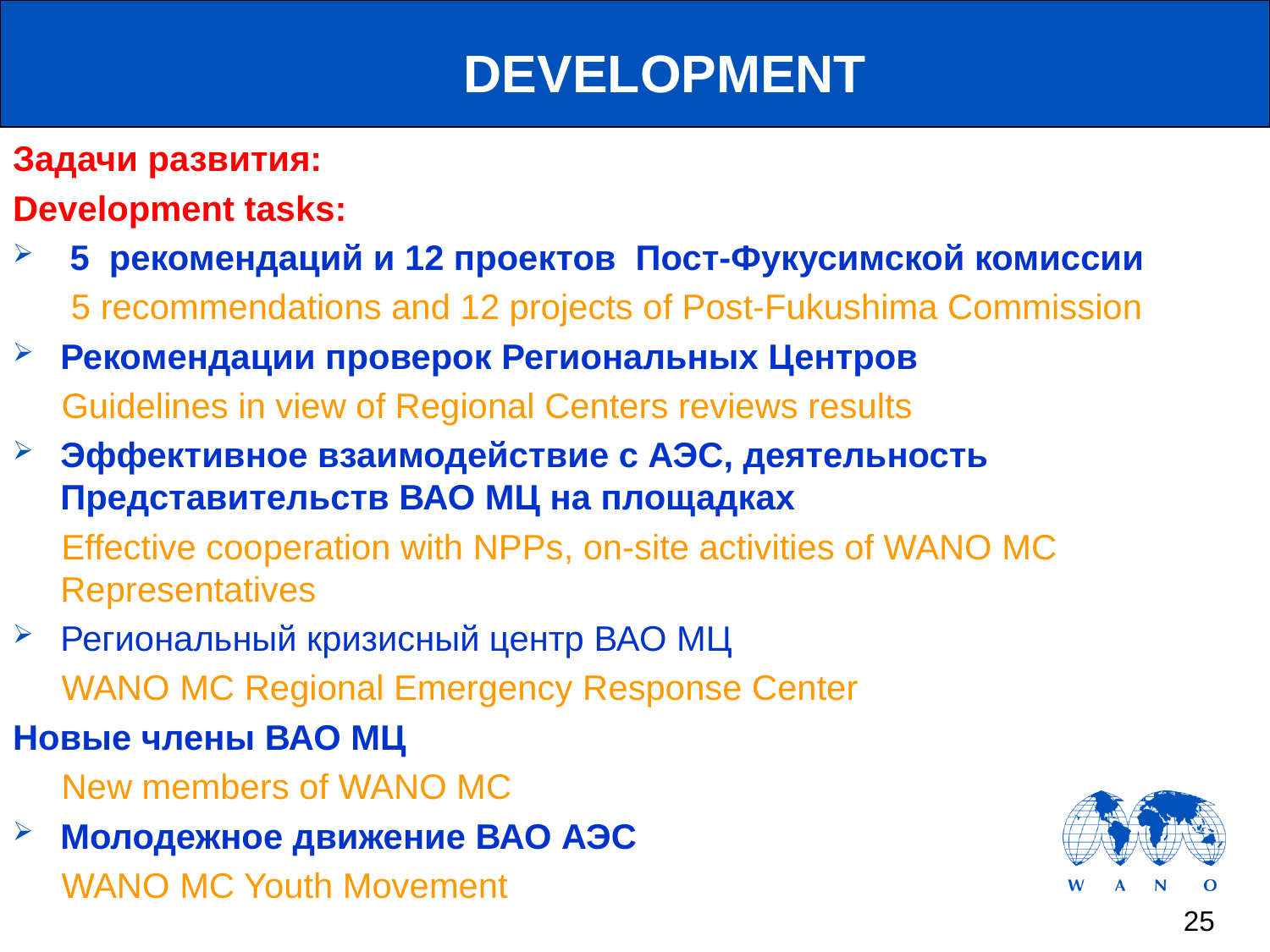

# DEVELOPMENT
Задачи развития:
Development tasks:
 5  рекомендаций и 12 проектов  Пост-Фукусимской комиссии
      5 recommendations and 12 projects of Post-Fukushima Commission
Рекомендации проверок Региональных Центров
     Guidelines in view of Regional Centers reviews results
Эффективное взаимодействие с АЭС, деятельность Представительств ВАО МЦ на площадках
     Effective cooperation with NPPs, on-site activities of WANO MC Representatives
Региональный кризисный центр ВАО МЦ
     WANO MC Regional Emergency Response Center
Новые члены ВАО МЦ
     New members of WANO MC
Молодежное движение ВАО АЭС
     WANO MC Youth Movement

25